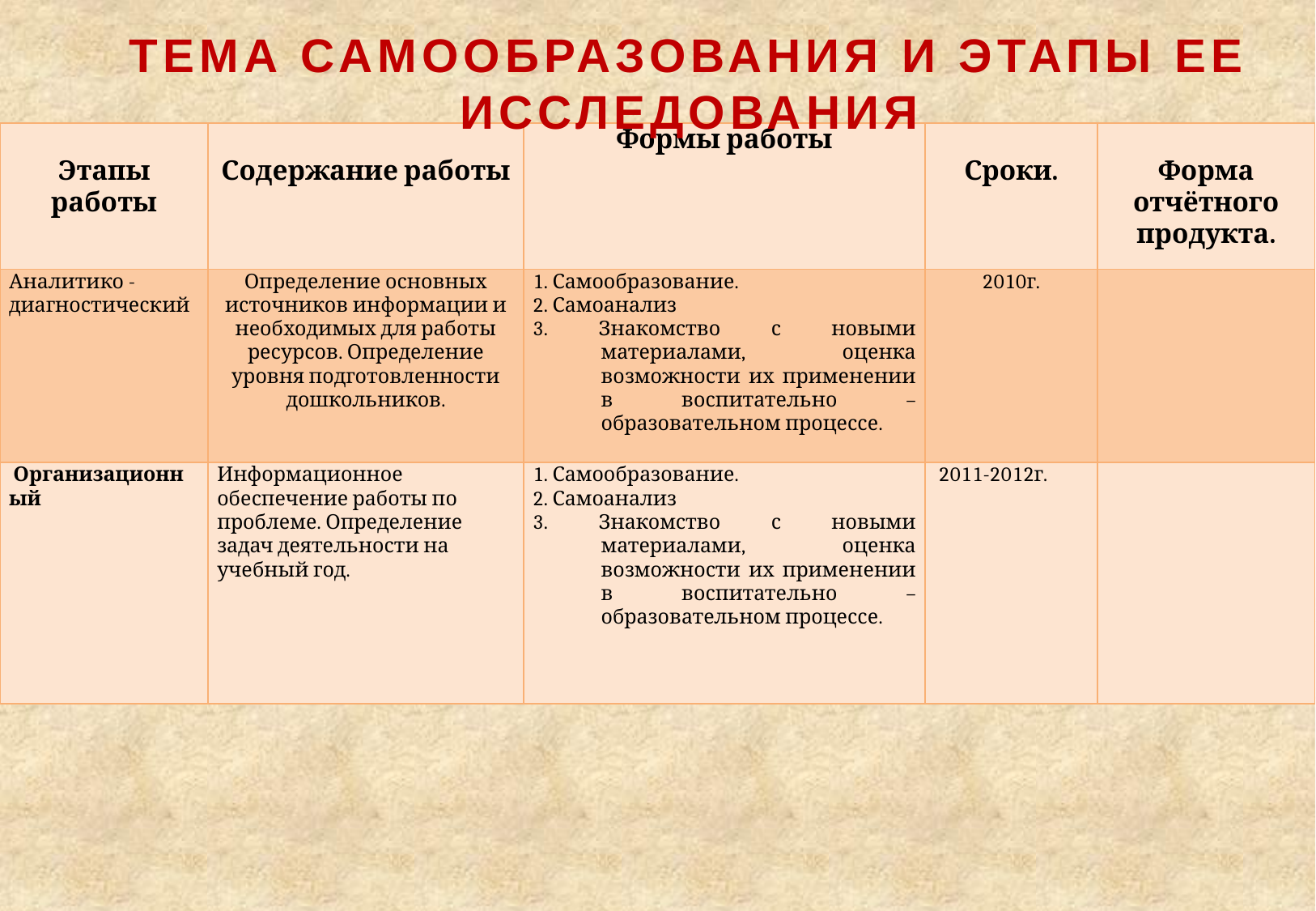

Тема самообразования и этапы ее исследования
| Этапы работы | Содержание работы | Формы работы | Сроки. | Форма отчётного продукта. |
| --- | --- | --- | --- | --- |
| Аналитико - диагностический | Определение основных источников информации и необходимых для работы ресурсов. Определение уровня подготовленности дошкольников. | 1. Самообразование. 2. Самоанализ 3. Знакомство с новыми материалами, оценка возможности их применении в воспитательно – образовательном процессе. | 2010г. |  |
| Организационный | Информационное обеспечение работы по проблеме. Определение задач деятельности на учебный год. | 1. Самообразование. 2. Самоанализ 3. Знакомство с новыми материалами, оценка возможности их применении в воспитательно – образовательном процессе. | 2011-2012г. |  |